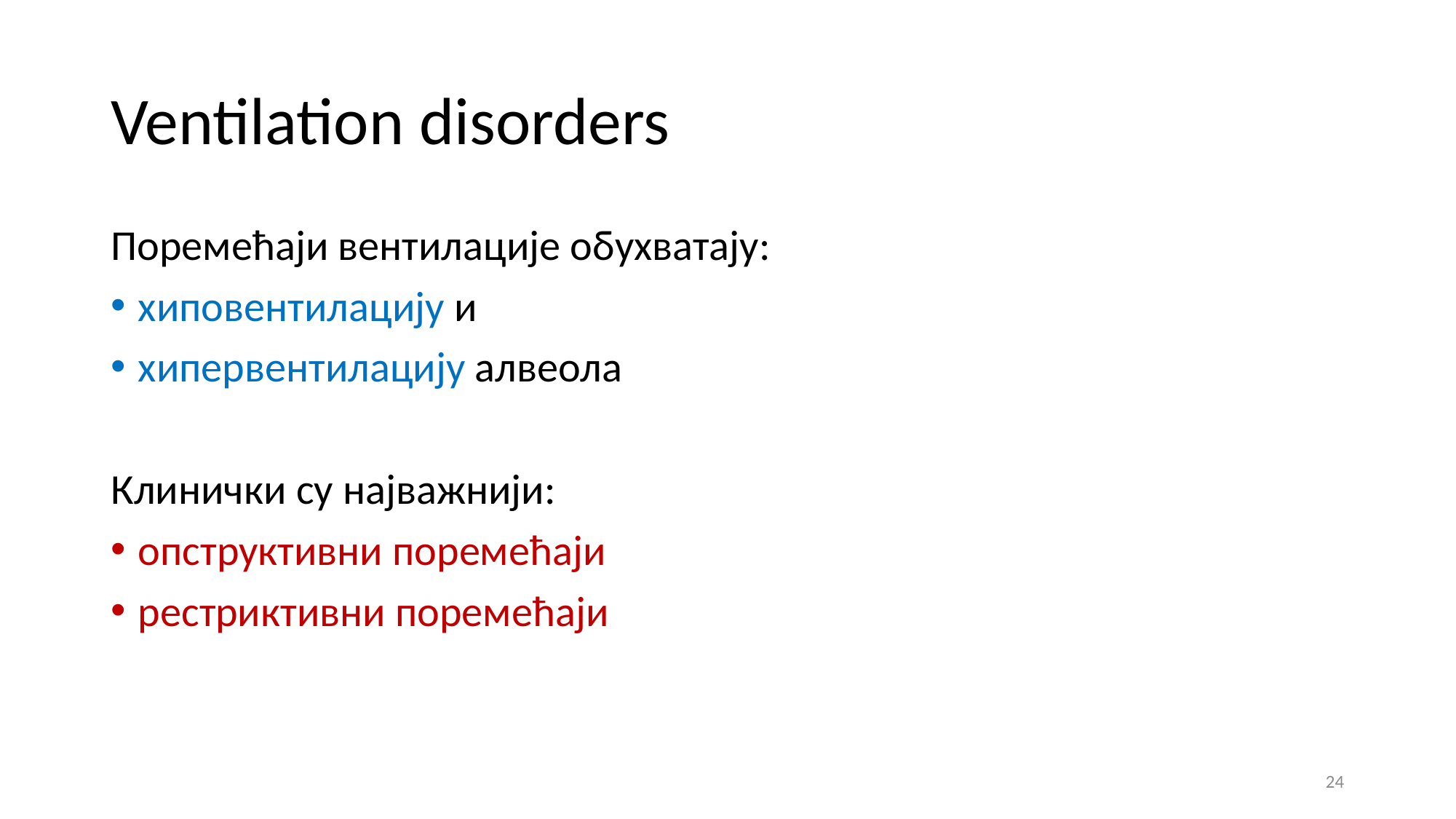

# Ventilation disorders
Поремећаји вентилације обухватају:
хиповентилацију и
хипервентилацију алвеола

Клинички су најважнији:
опструктивни поремећаји
рестриктивни поремећаји

24